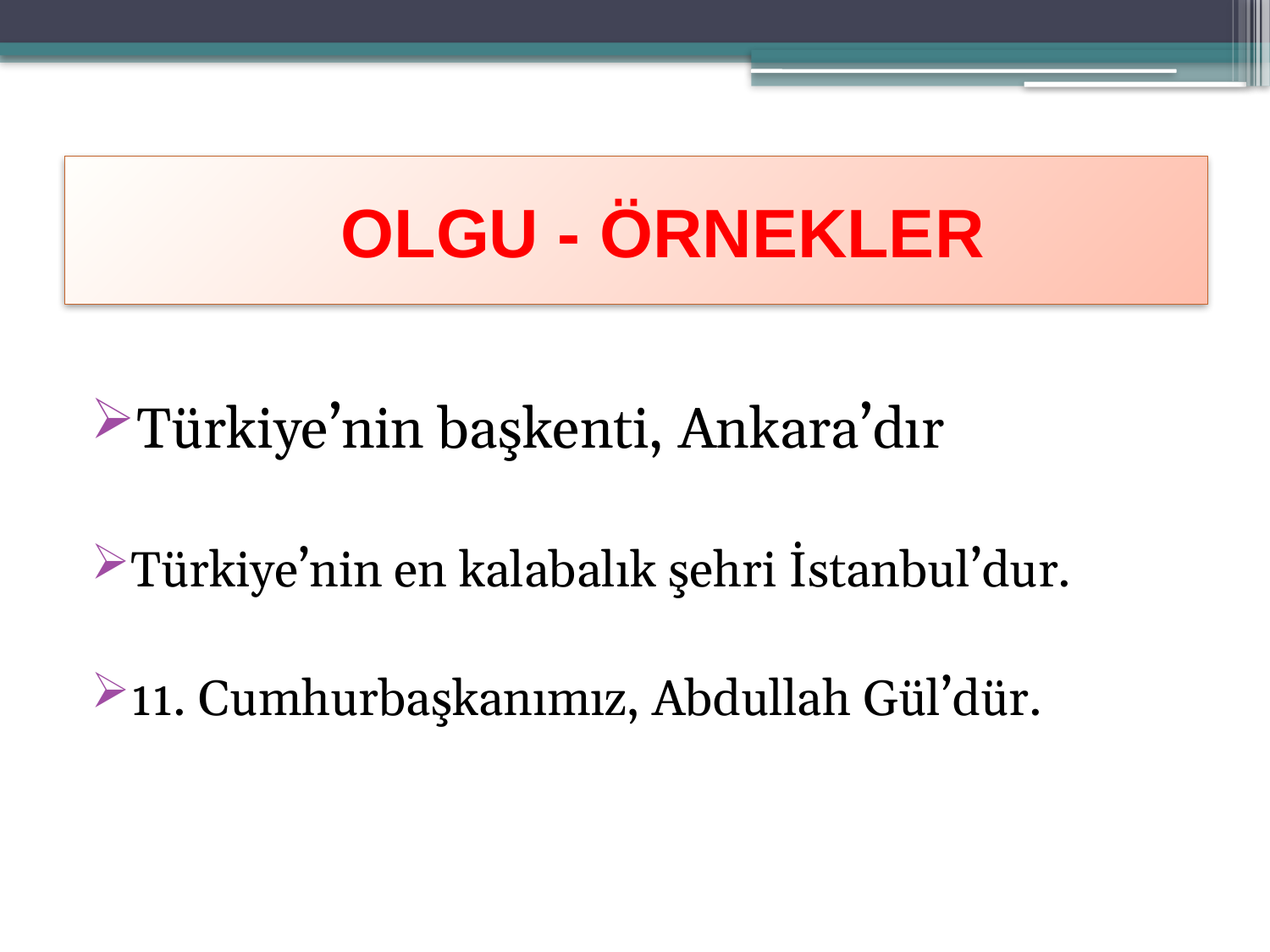

# Olgu - Örnekler

Türkiye’nin başkenti, Ankara’dır

Türkiye’nin en kalabalık şehri İstanbul’dur.

11. Cumhurbaşkanımız, Abdullah Gül’dür.